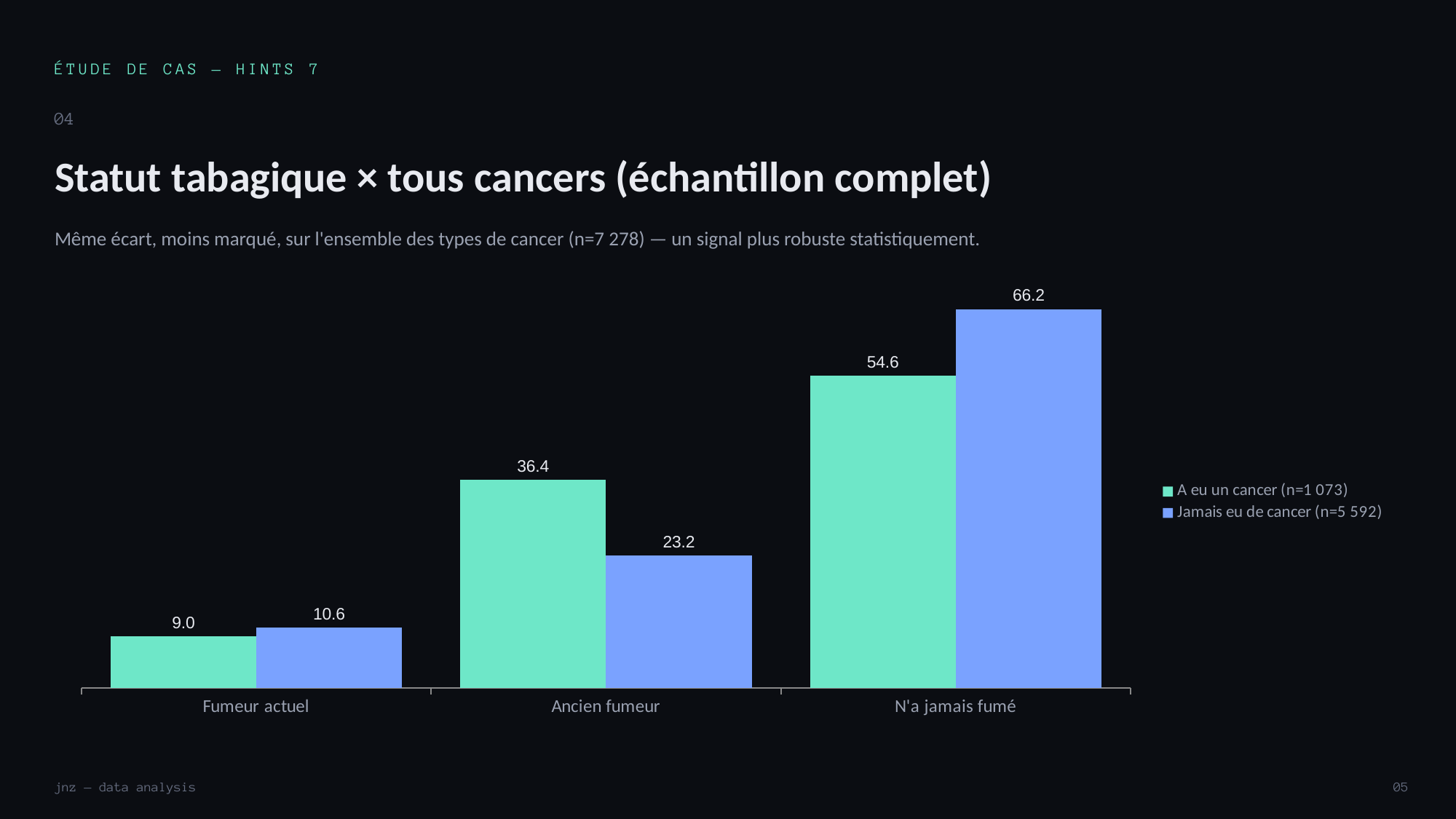

ÉTUDE DE CAS — HINTS 7
04
Statut tabagique × tous cancers (échantillon complet)
Même écart, moins marqué, sur l'ensemble des types de cancer (n=7 278) — un signal plus robuste statistiquement.

### Chart

| Category | A eu un cancer (n=1 073) | Jamais eu de cancer (n=5 592) |
|---|---|---|
| Fumeur actuel | 9.0 | 10.6 |
| Ancien fumeur | 36.4 | 23.2 |
| N'a jamais fumé | 54.6 | 66.2 |
jnz — data analysis
05